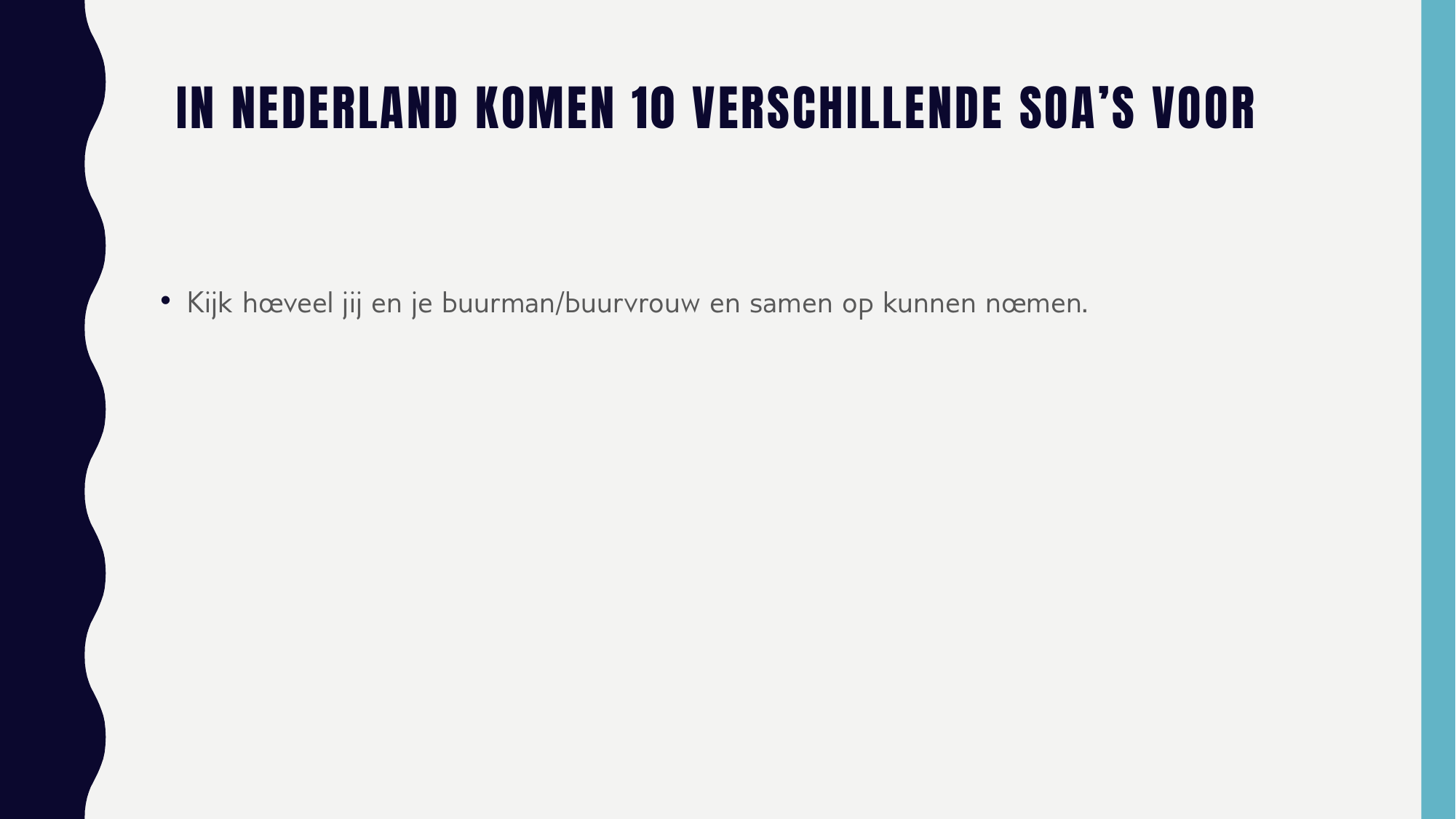

# In nederland komen 10 verschillende soa’s voor
Kijk hoeveel jij en je buurman/buurvrouw en samen op kunnen noemen.